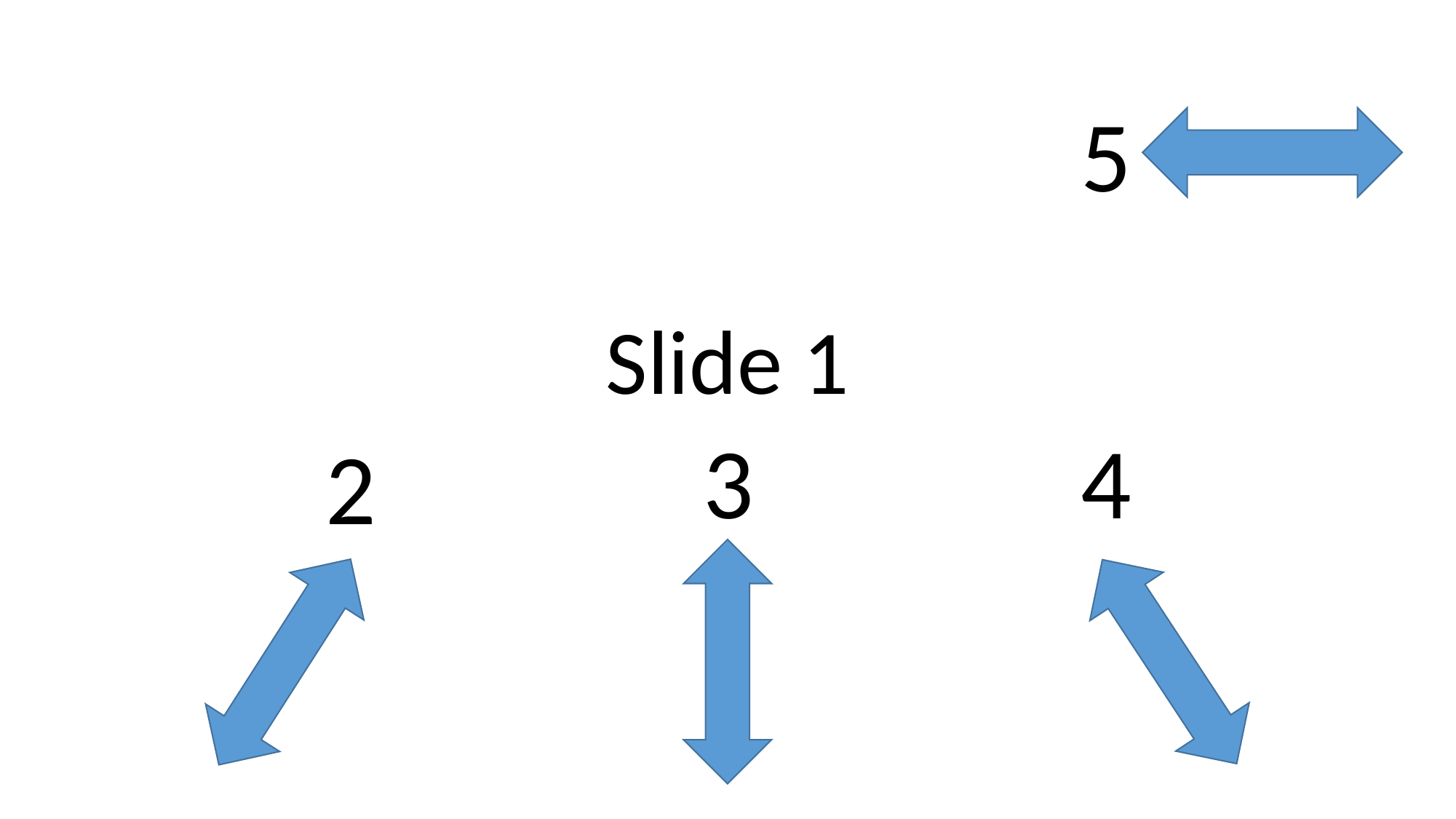

5

# Slide 1
3
4
2